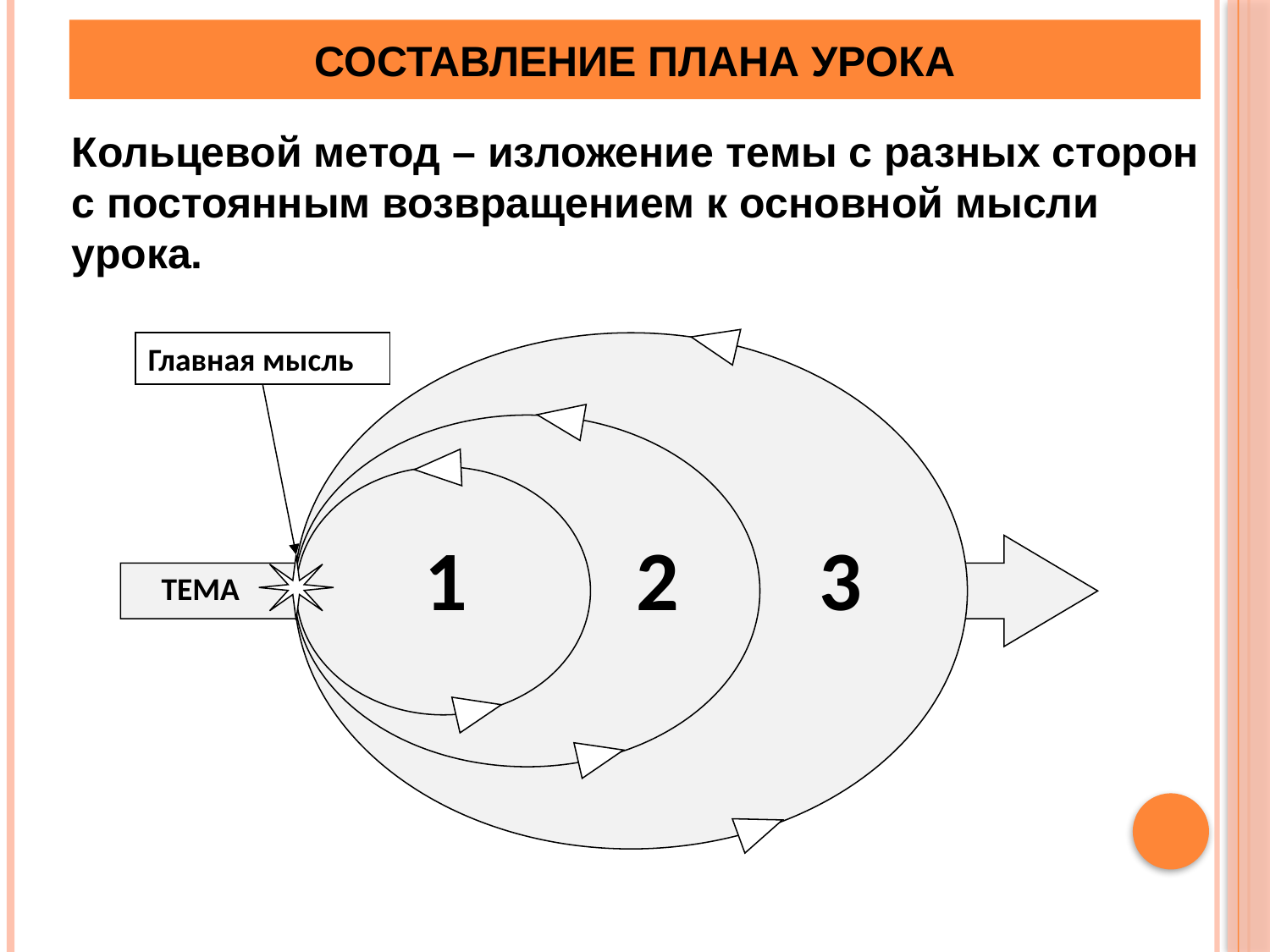

СОСТАВЛЕНИЕ ПЛАНА УРОКА
Кольцевой метод – изложение темы с разных сторон с постоянным возвращением к основной мысли урока.

Главная мысль

1
2
3

ТЕМА